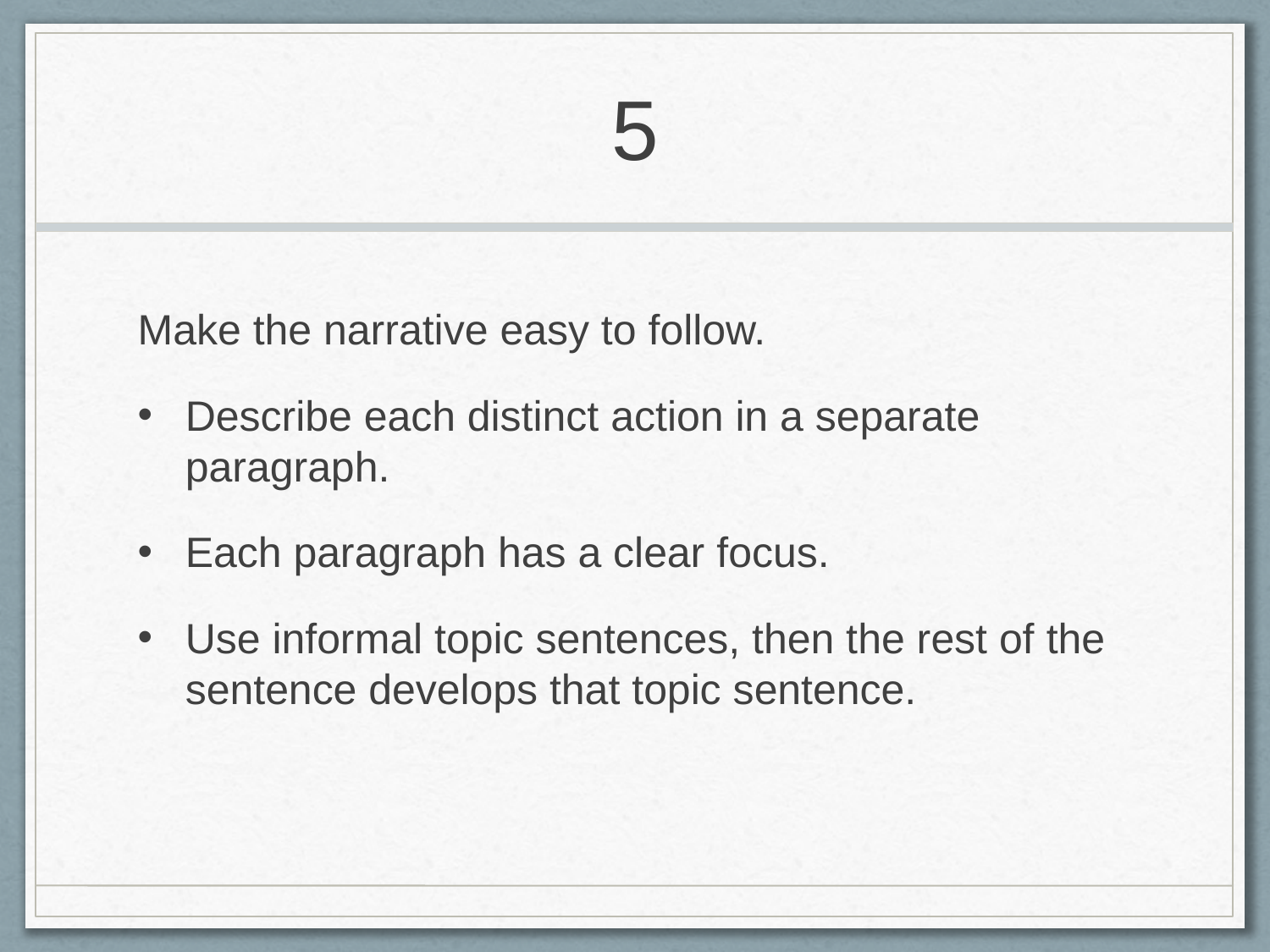

# 5
Make the narrative easy to follow.
Describe each distinct action in a separate paragraph.
Each paragraph has a clear focus.
Use informal topic sentences, then the rest of the sentence develops that topic sentence.